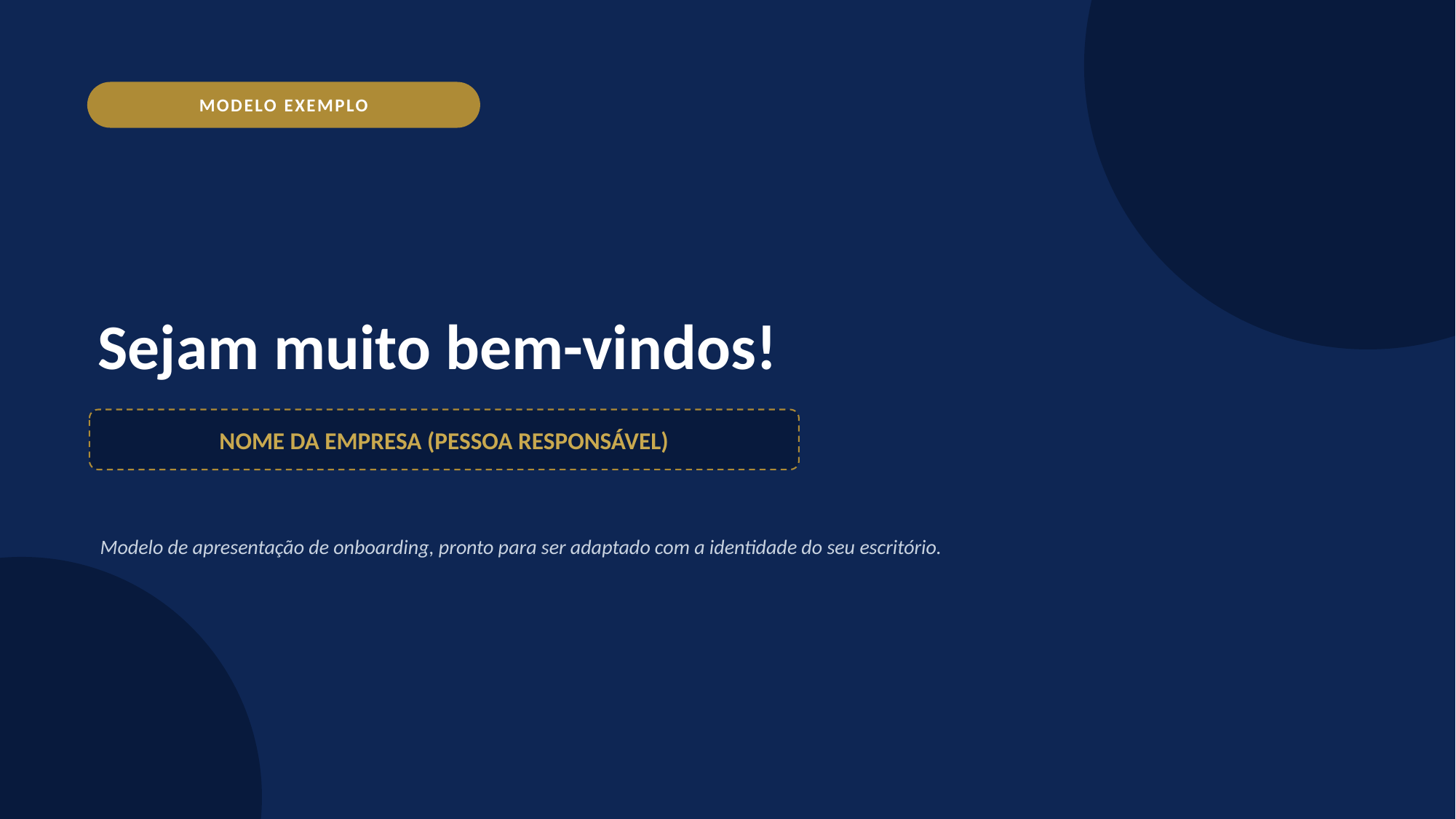

MODELO EXEMPLO
Sejam muito bem-vindos!

NOME DA EMPRESA (PESSOA RESPONSÁVEL)
Modelo de apresentação de onboarding, pronto para ser adaptado com a identidade do seu escritório.